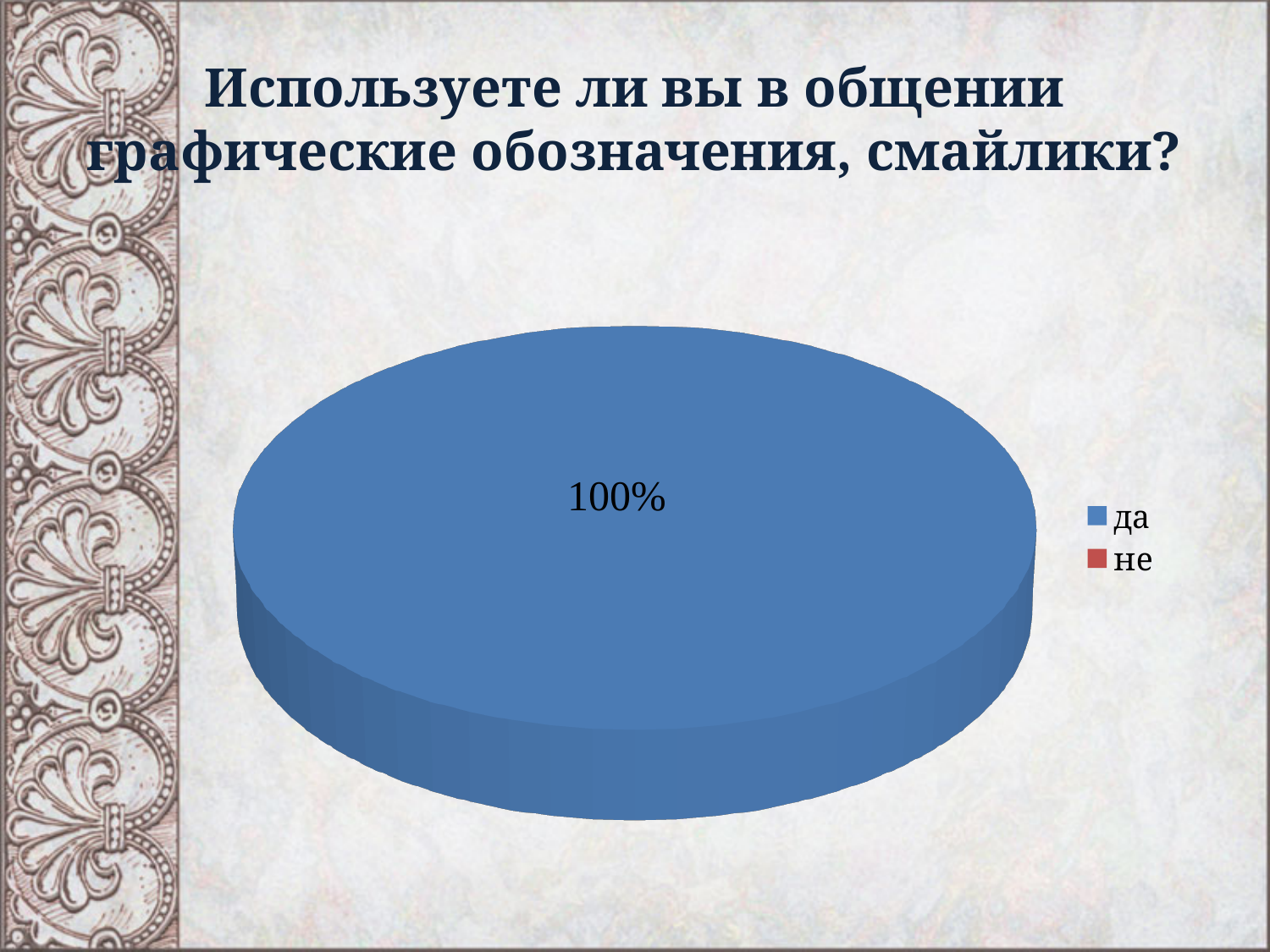

# Используете ли вы в общении графические обозначения, смайлики?

[unsupported chart]